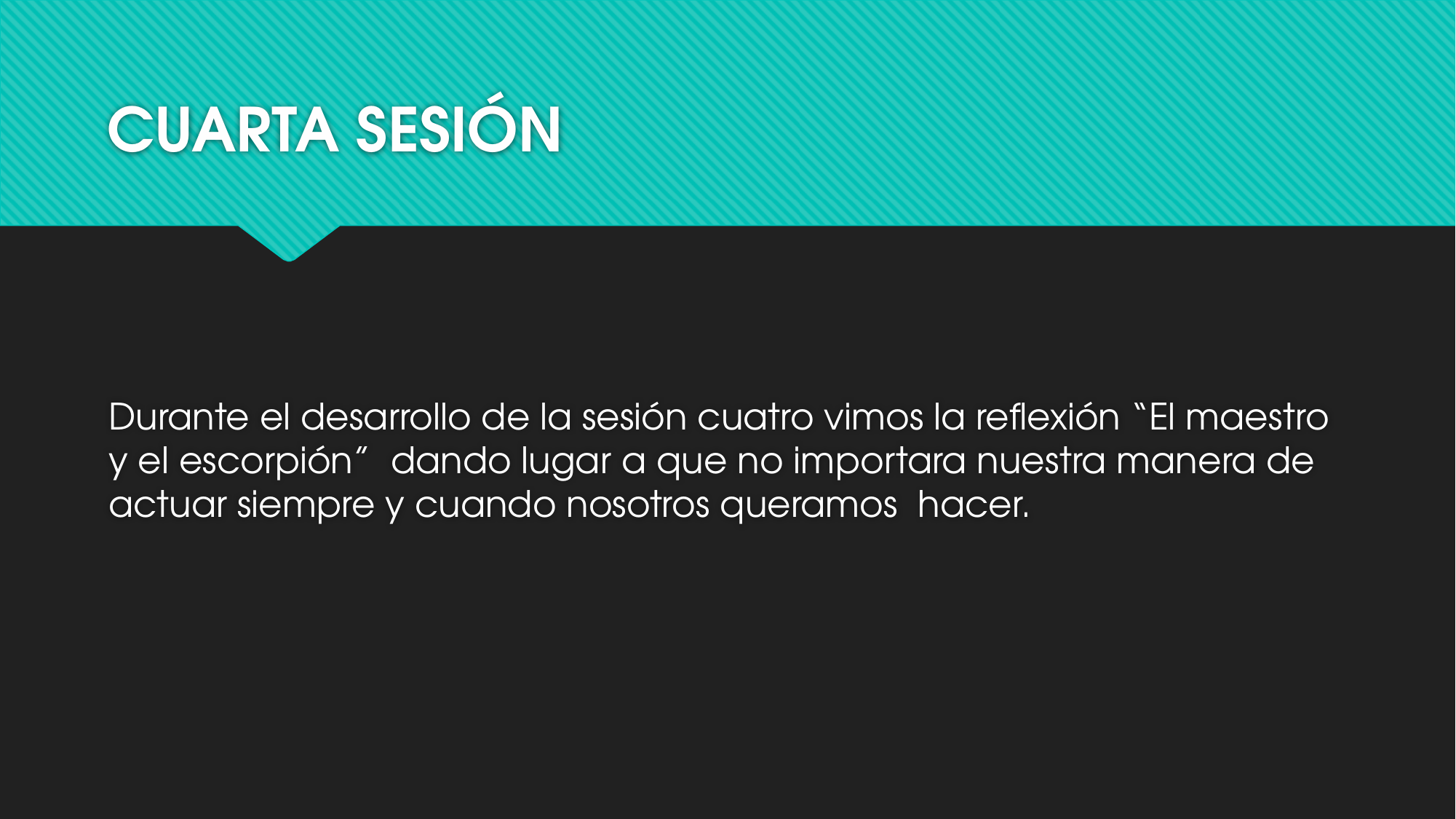

# CUARTA SESIÓN
Durante el desarrollo de la sesión cuatro vimos la reflexión “El maestro y el escorpión”  dando lugar a que no importara nuestra manera de actuar siempre y cuando nosotros queramos  hacer.